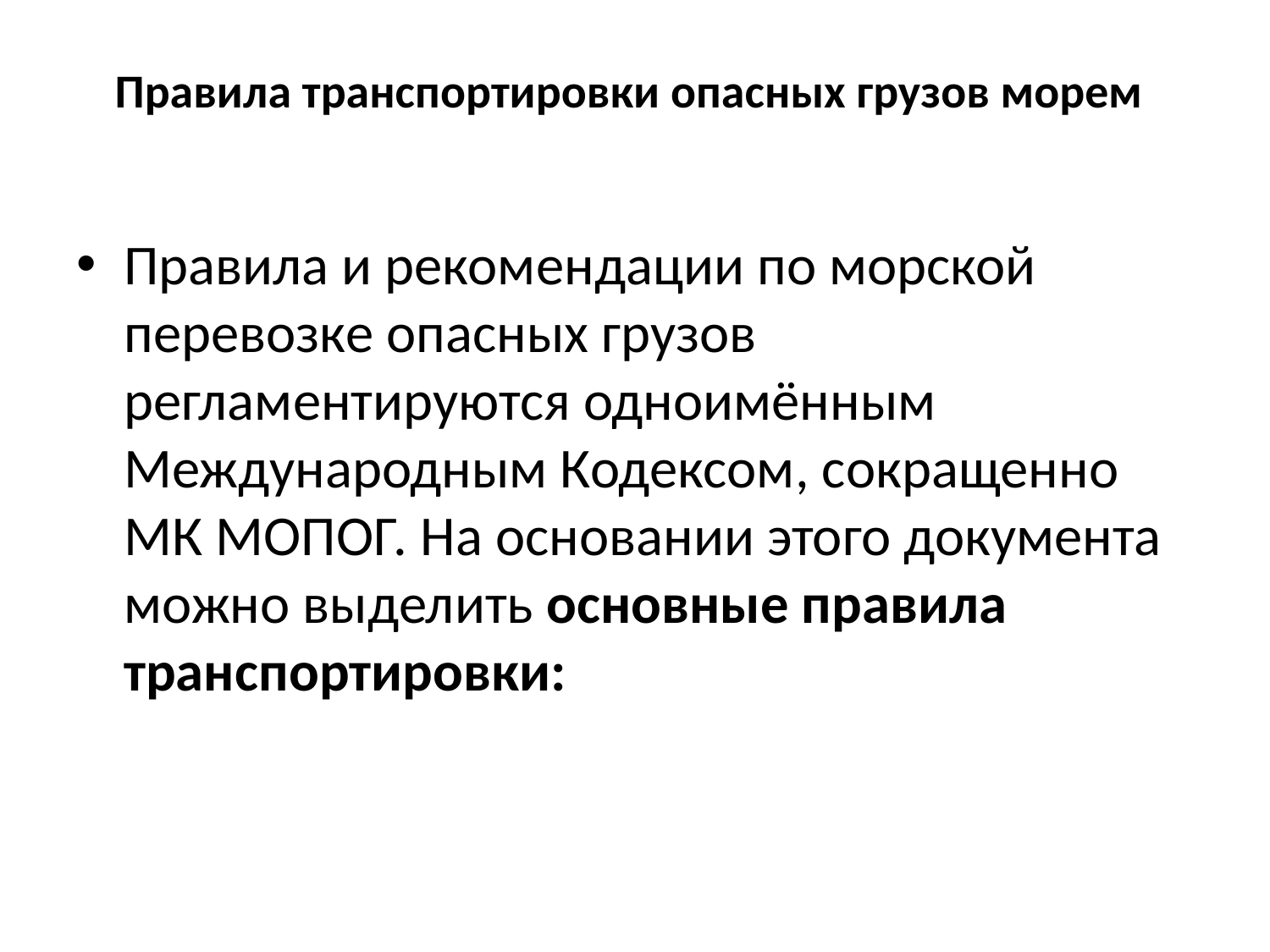

# Правила транспортировки опасных грузов морем
Правила и рекомендации по морской перевозке опасных грузов регламентируются одноимённым Международным Кодексом, сокращенно МК МОПОГ. На основании этого документа можно выделить основные правила транспортировки: